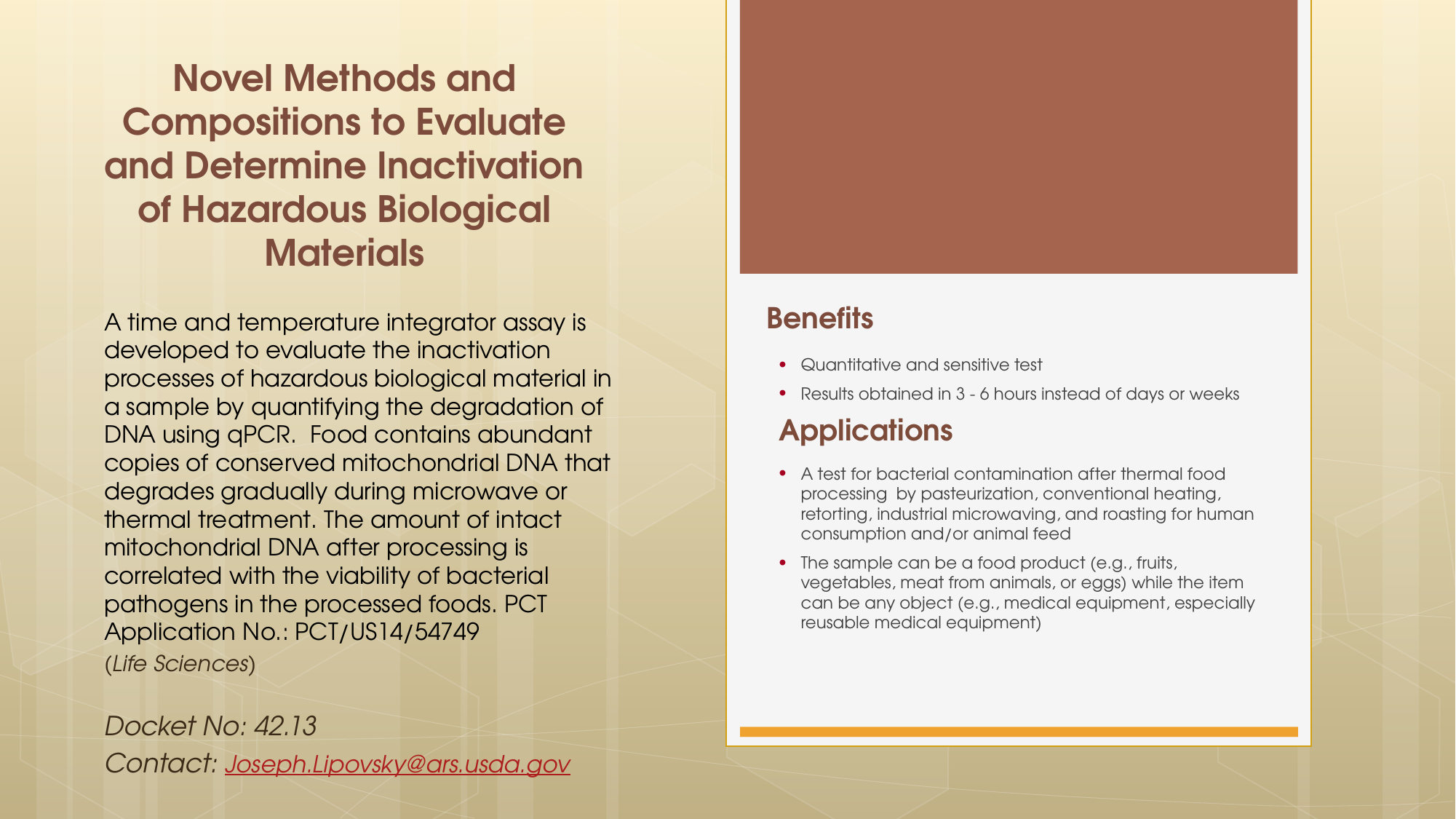

# Novel Methods and Compositions to Evaluate and Determine Inactivation of Hazardous Biological Materials
Benefits

Quantitative and sensitive test
Results obtained in 3 - 6 hours instead of days or weeks
Applications

A test for bacterial contamination after thermal food processing  by pasteurization, conventional heating, retorting, industrial microwaving, and roasting for human consumption and/or animal feed
The sample can be a food product (e.g., fruits, vegetables, meat from animals, or eggs) while the item can be any object (e.g., medical equipment, especially reusable medical equipment)
A time and temperature integrator assay is developed to evaluate the inactivation processes of hazardous biological material in a sample by quantifying the degradation of DNA using qPCR.  Food contains abundant copies of conserved mitochondrial DNA that degrades gradually during microwave or thermal treatment. The amount of intact mitochondrial DNA after processing is correlated with the viability of bacterial pathogens in the processed foods. PCT Application No.: PCT/US14/54749
(Life Sciences)
Docket No: 42.13
Contact: Joseph.Lipovsky@ars.usda.gov